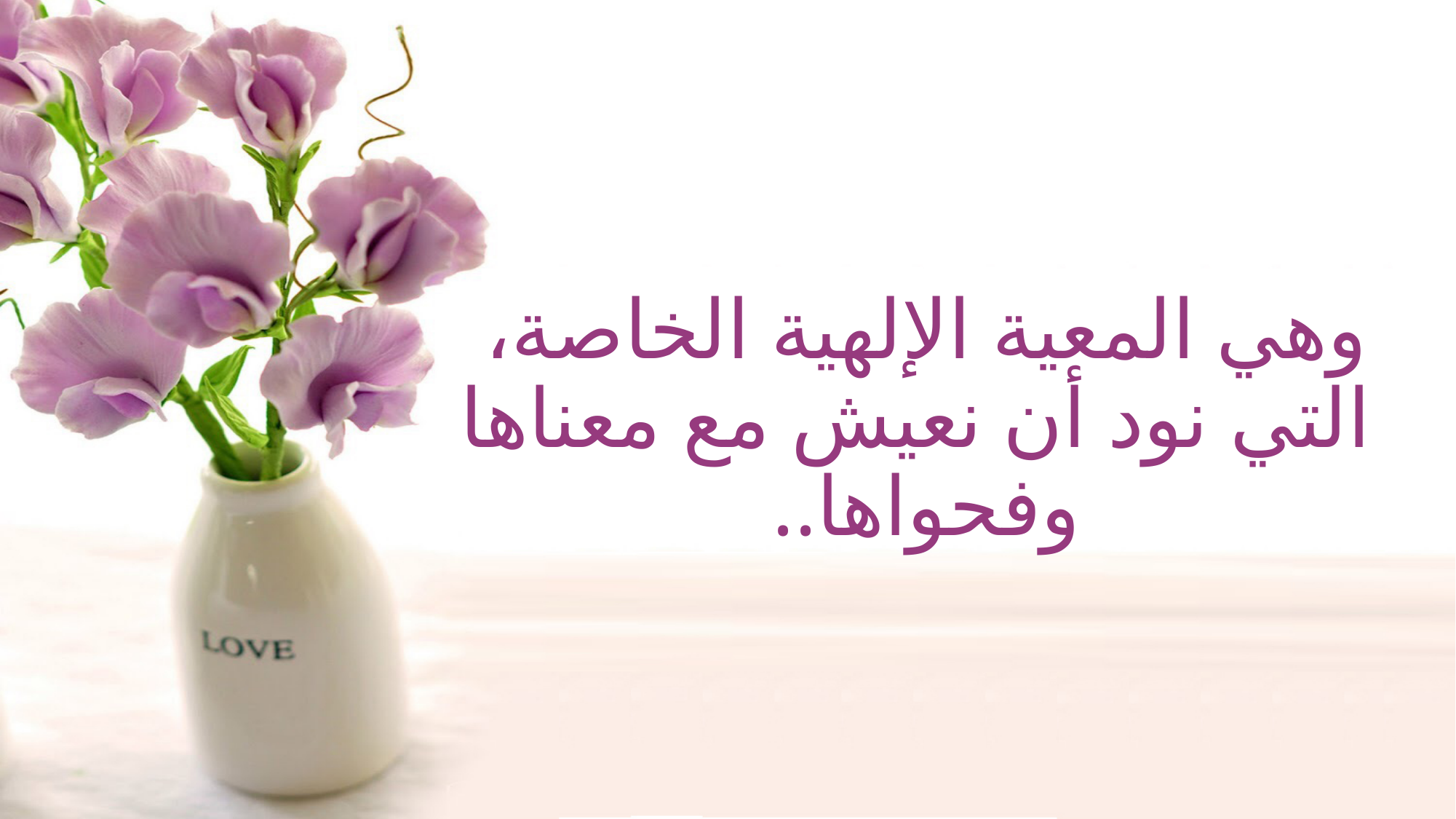

# وهي المعية الإلهية الخاصة، التي نود أن نعيش مع معناها وفحواها..